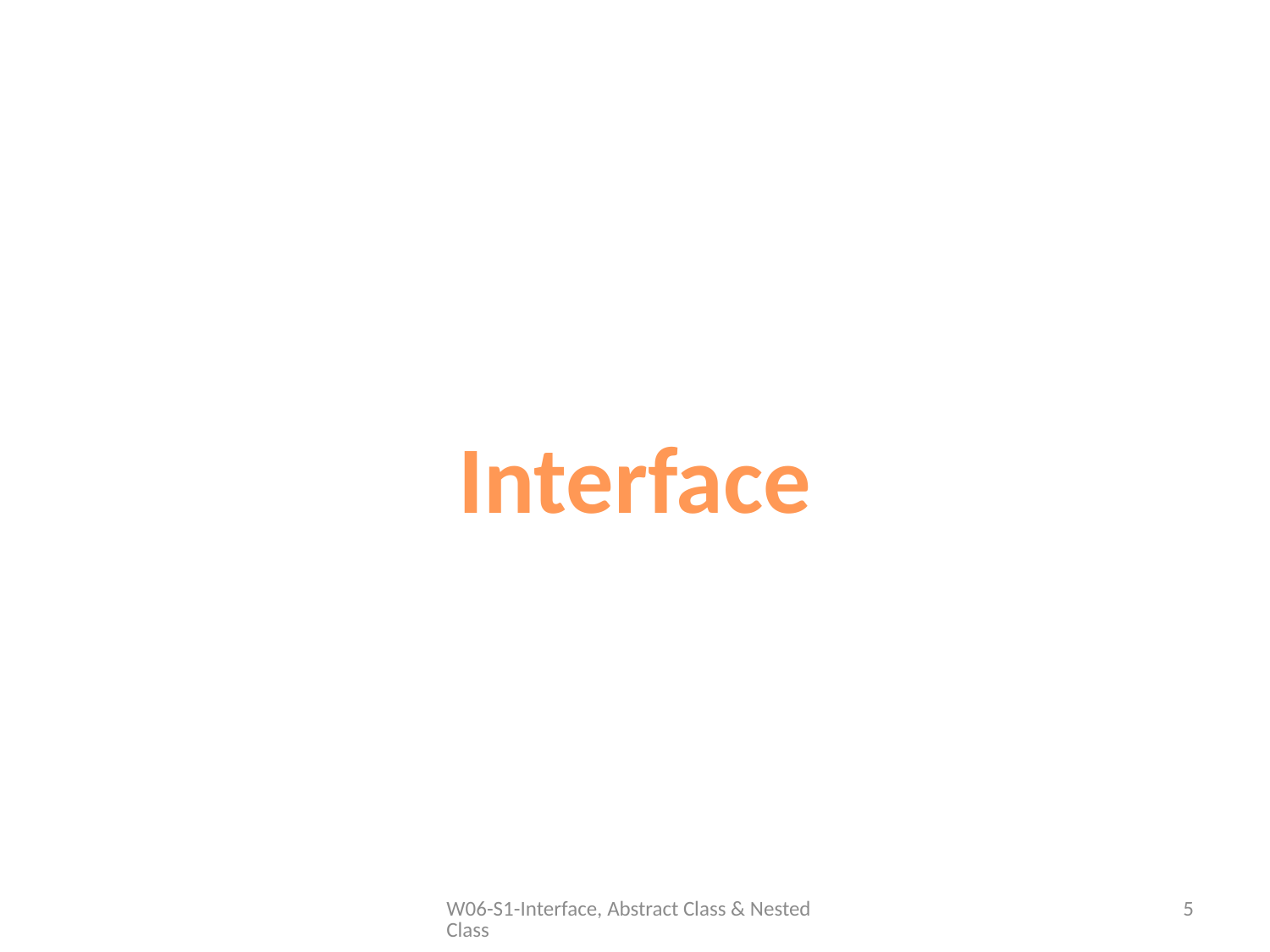

#

Interface
5
W06-S1-Interface, Abstract Class & Nested Class